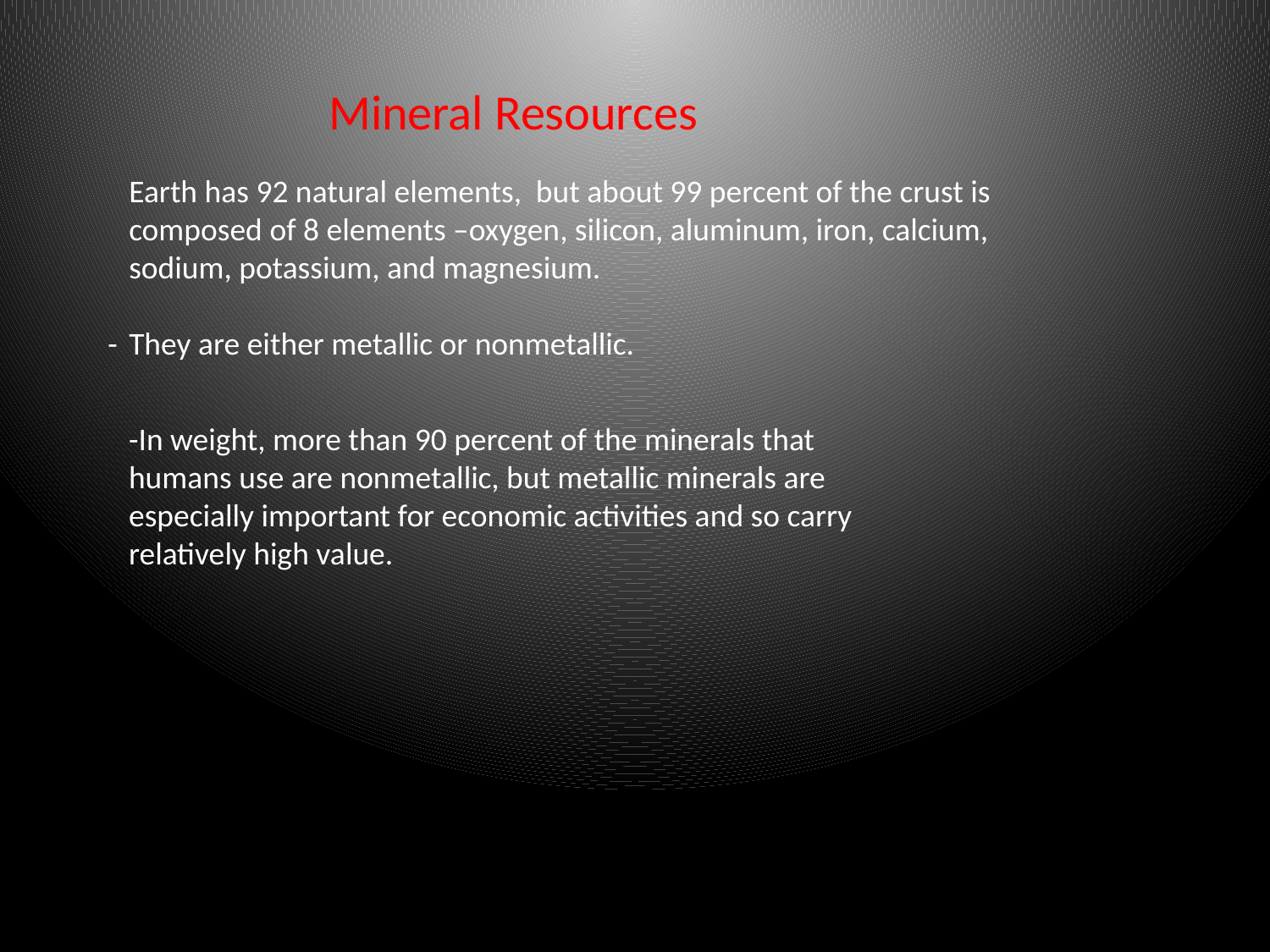

Mineral Resources

Earth has 92 natural elements,  but about 99 percent of the crust is composed of 8 elements –oxygen, silicon, aluminum, iron, calcium, sodium, potassium, and magnesium.

They are either metallic or nonmetallic.
-
-In weight, more than 90 percent of the minerals that humans use are nonmetallic, but metallic minerals are especially important for economic activities and so carry relatively high value.